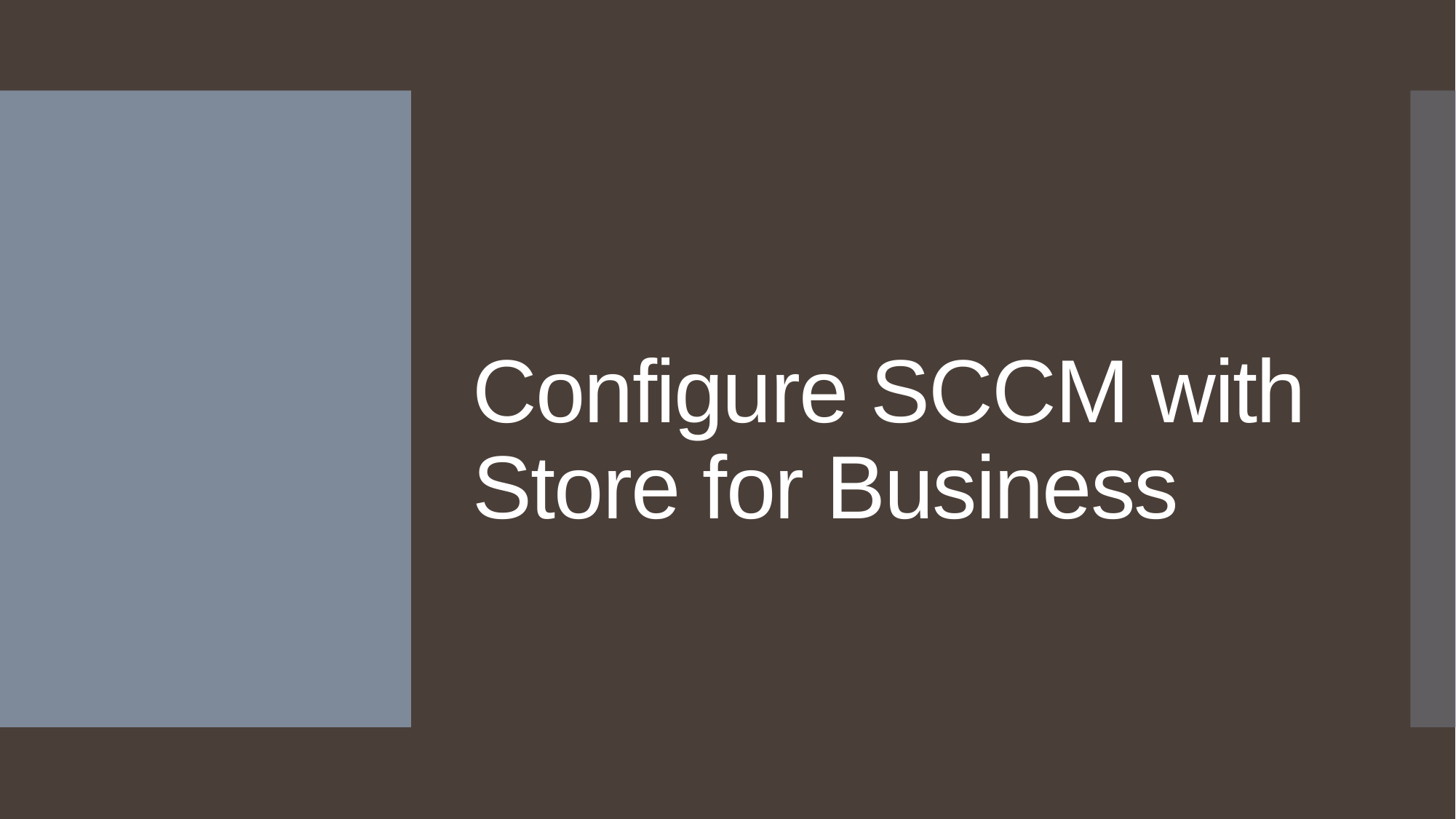

# Configure SCCM with Store for Business